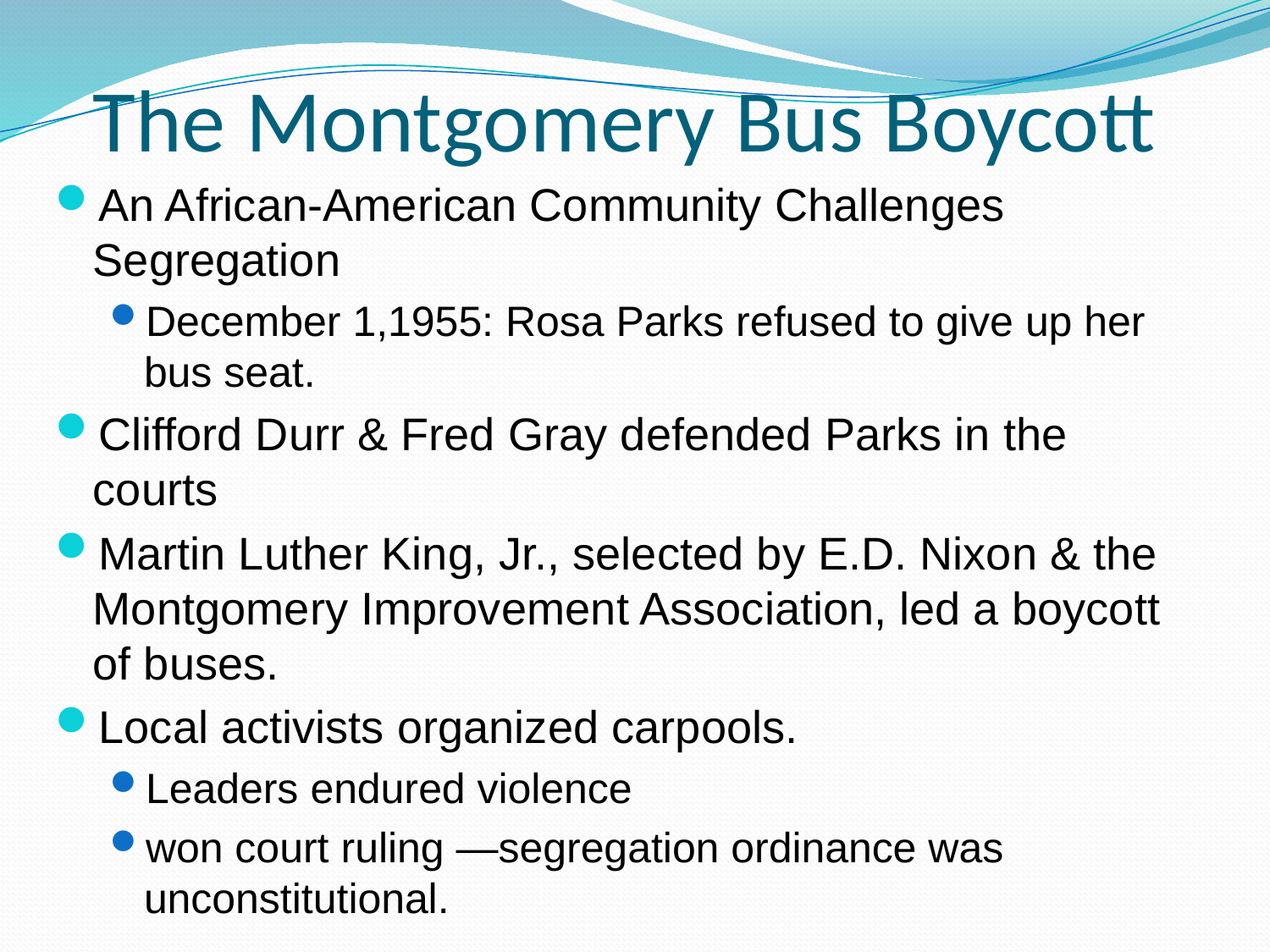

# The Montgomery Bus Boycott
An African-American Community Challenges Segregation
December 1,1955: Rosa Parks refused to give up her bus seat.
Clifford Durr & Fred Gray defended Parks in the courts
Martin Luther King, Jr., selected by E.D. Nixon & the Montgomery Improvement Association, led a boycott of buses.
Local activists organized carpools.
Leaders endured violence
won court ruling —segregation ordinance was unconstitutional.